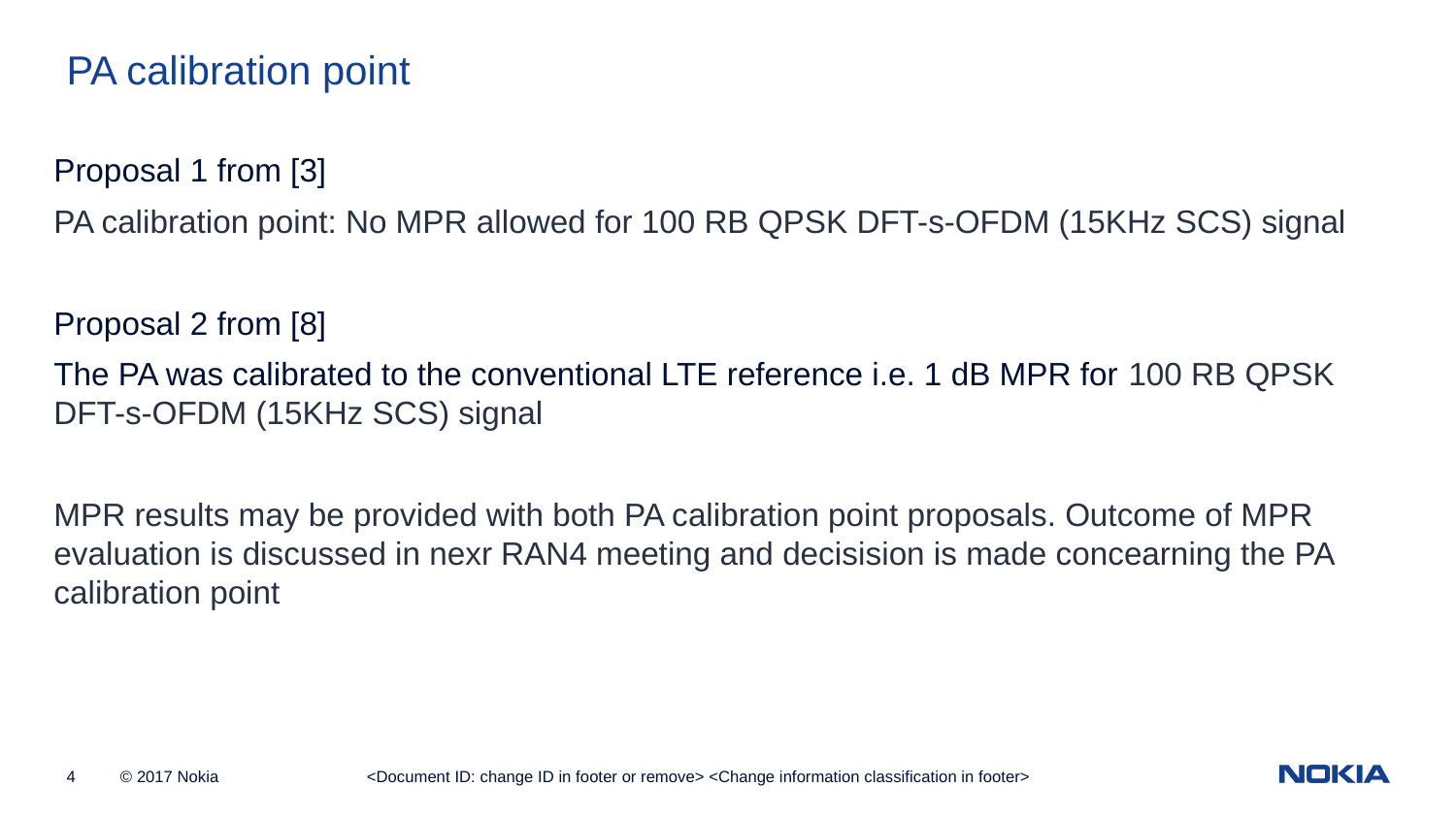

PA calibration point

Proposal 1 from [3]
PA calibration point: No MPR allowed for 100 RB QPSK DFT-s-OFDM (15KHz SCS) signal

Proposal 2 from [8]
The PA was calibrated to the conventional LTE reference i.e. 1 dB MPR for 100 RB QPSK DFT-s-OFDM (15KHz SCS) signal

MPR results may be provided with both PA calibration point proposals. Outcome of MPR evaluation is discussed in nexr RAN4 meeting and decisision is made concearning the PA calibration point

<Document ID: change ID in footer or remove> <Change information classification in footer>